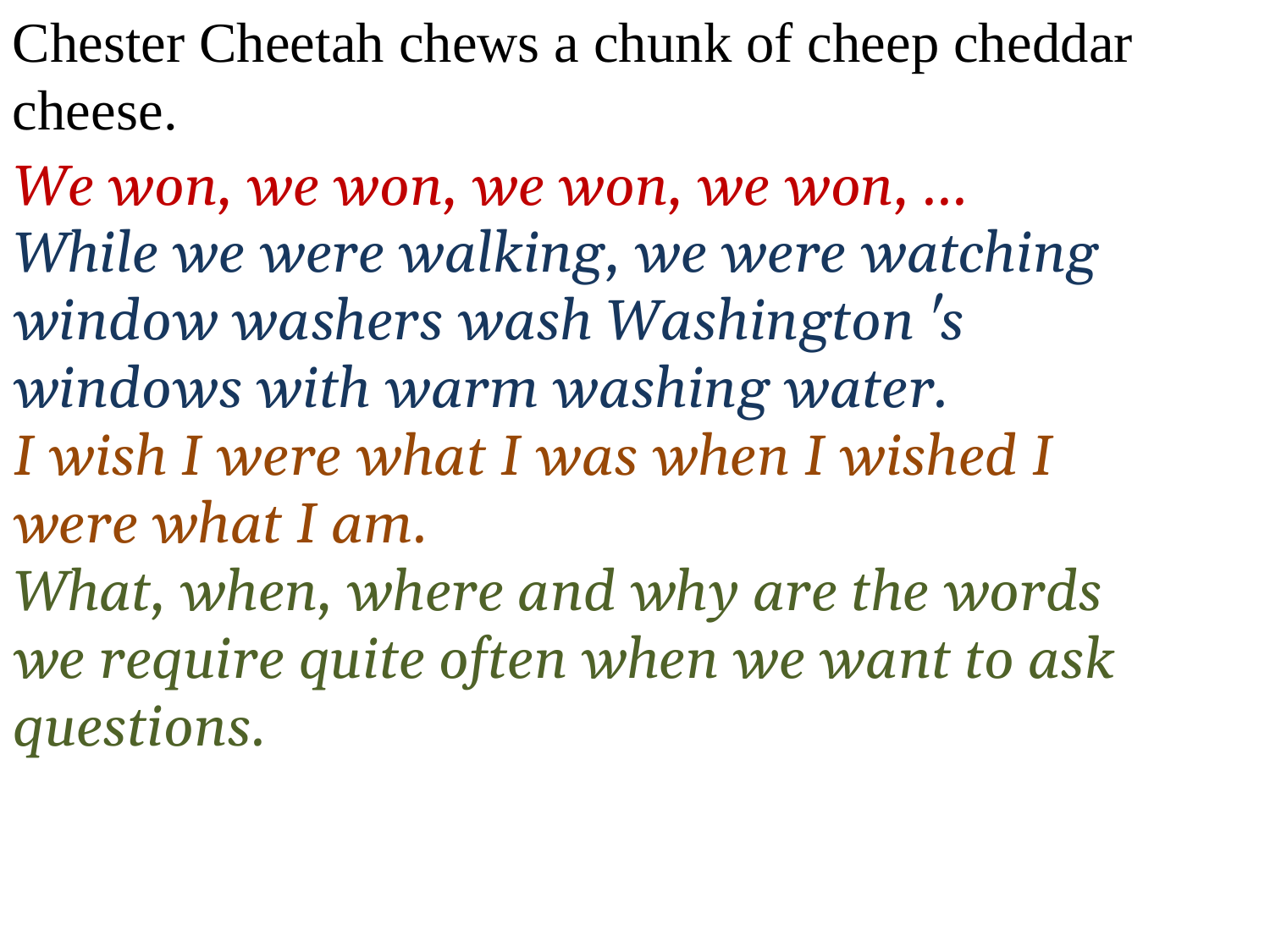

Chester Cheetah chews a chunk of cheep cheddar cheese.
We won, we won, we won, we won, ...
While we were walking, we were watching window washers wash Washington 's windows with warm washing water.
I wish I were what I was when I wished I were what I am.
What, when, where and why are the words we require quite often when we want to ask questions.